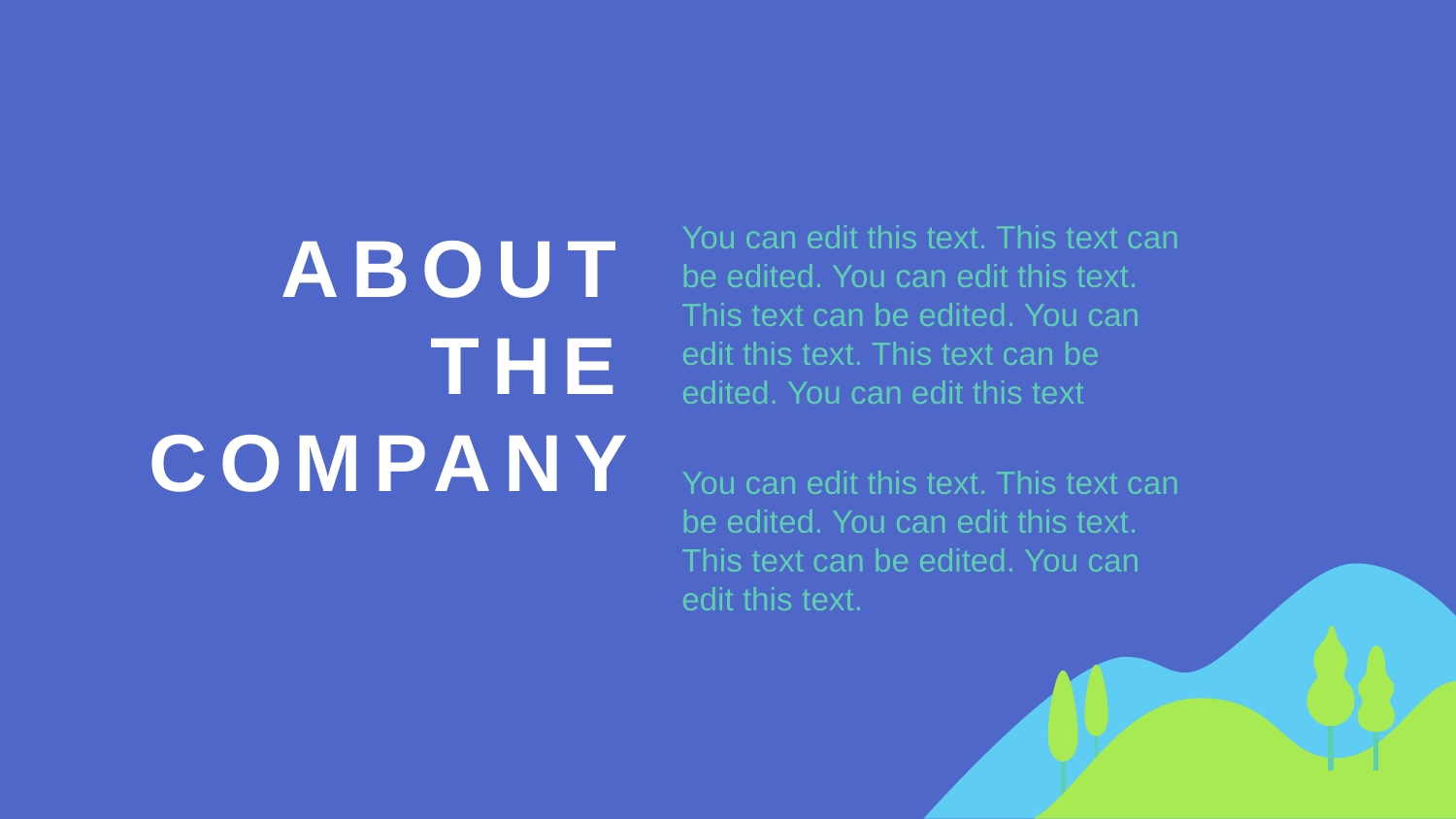

ABOUT THE COMPANY
You can edit this text. This text can be edited. You can edit this text. This text can be edited. You can edit this text. This text can be edited. You can edit this text

You can edit this text. This text can be edited. You can edit this text. This text can be edited. You can edit this text.